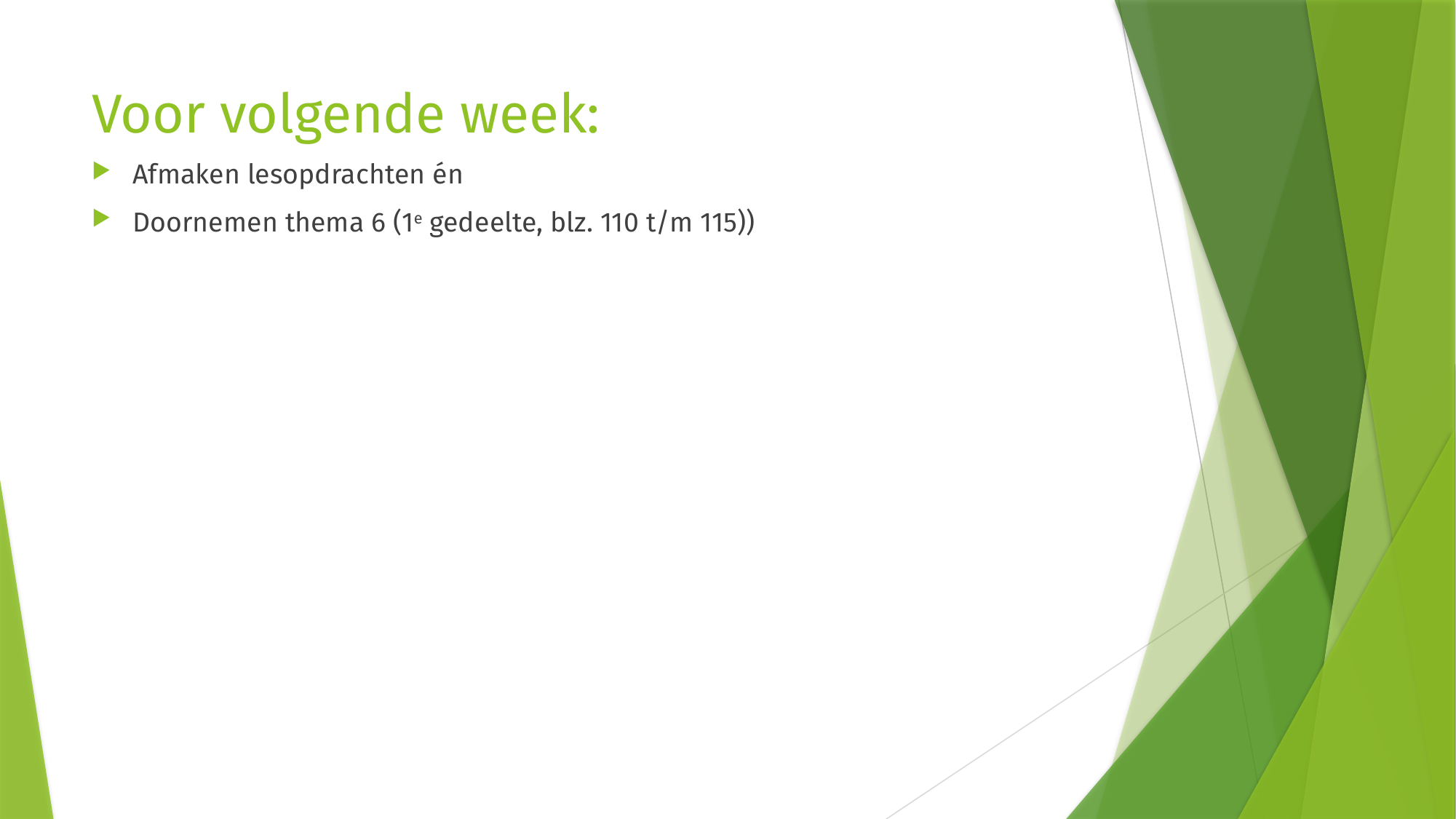

# Voor volgende week:
Afmaken lesopdrachten én
Doornemen thema 6 (1e gedeelte, blz. 110 t/m 115))